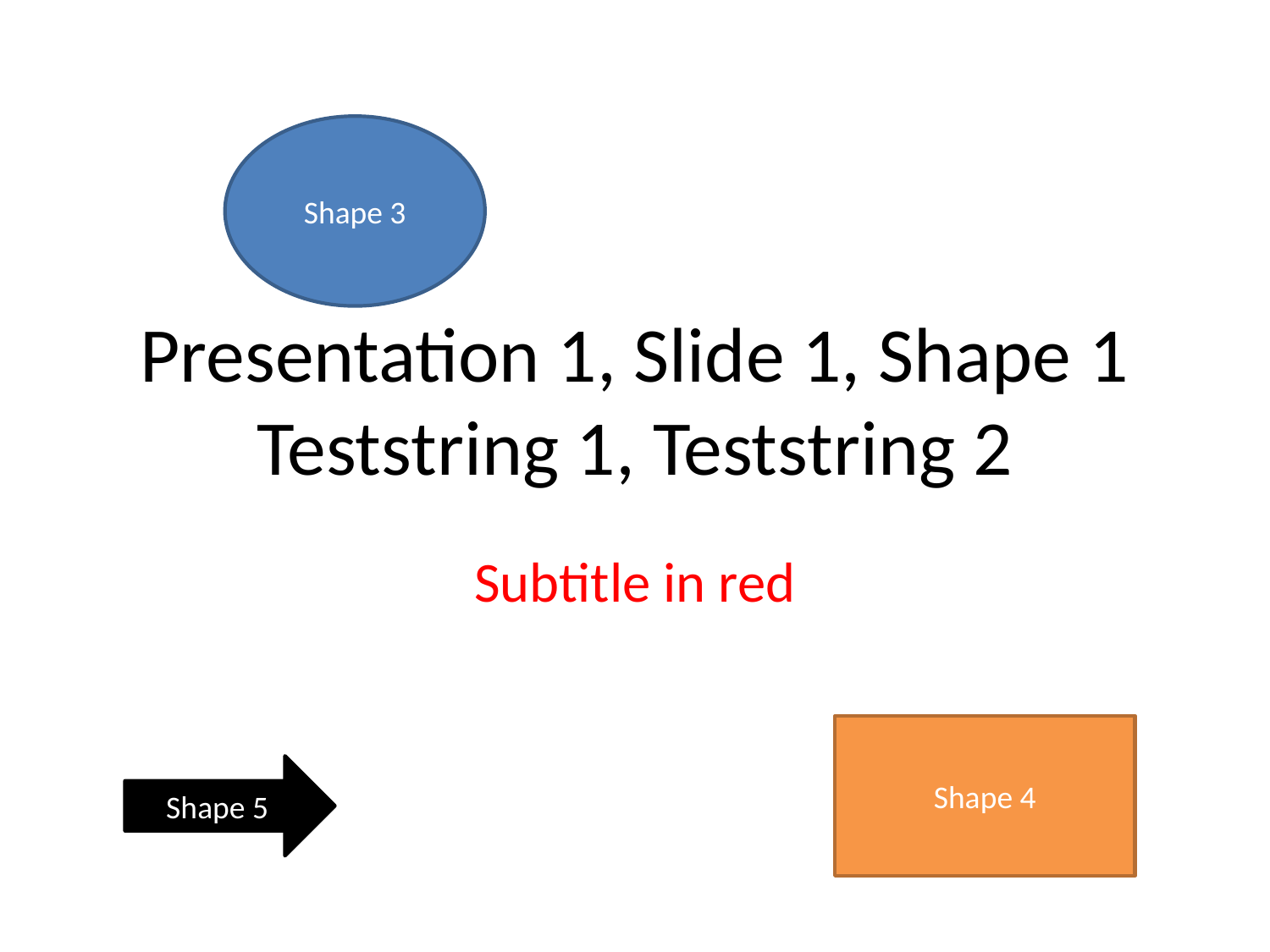

Shape 3
# Presentation 1, Slide 1, Shape 1 Teststring 1, Teststring 2
Subtitle in red
Shape 4
Shape 5